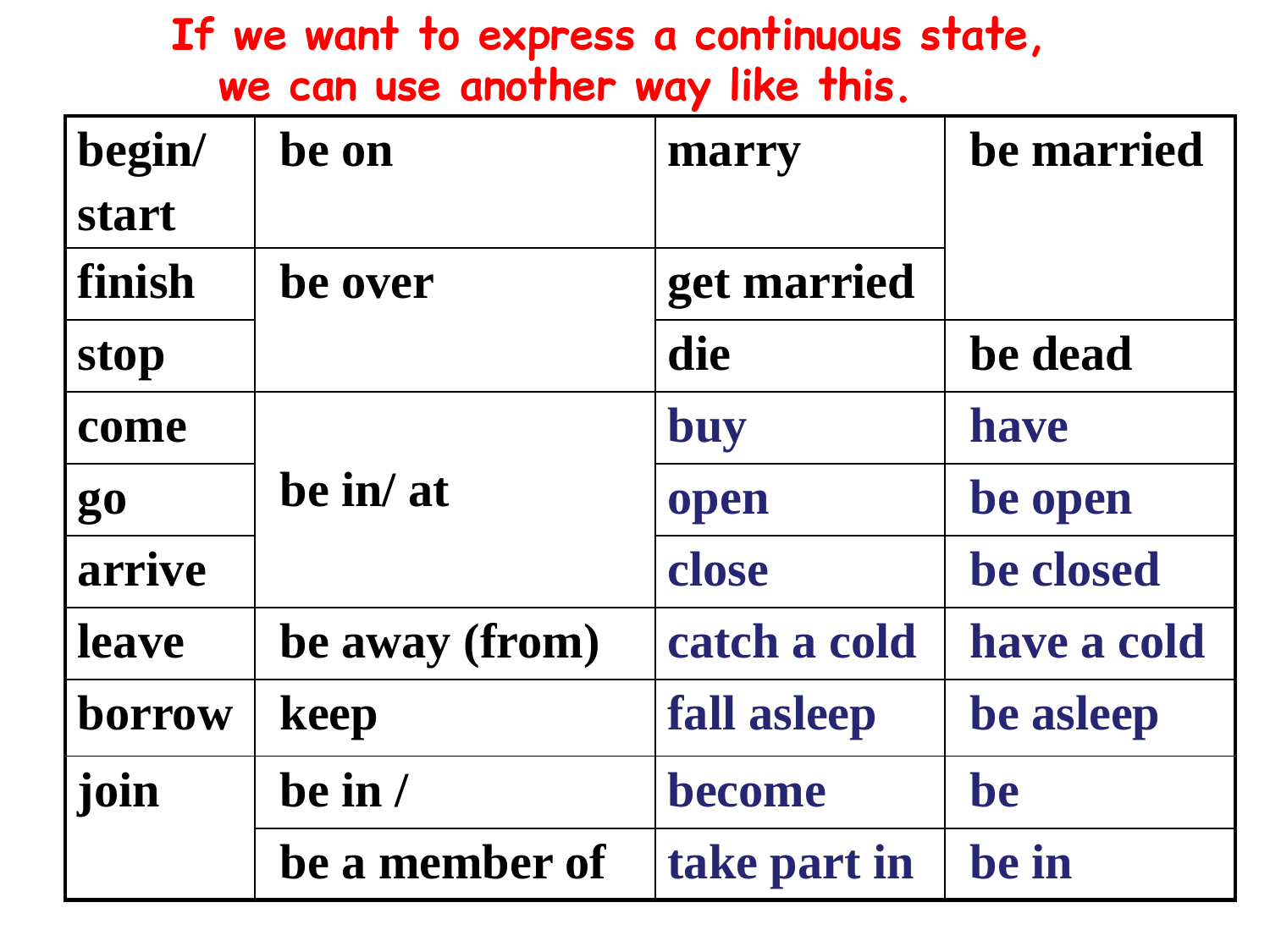

If we want to express a continuous state, we can use another way like this.
| begin/ start | be on | marry | be married |
| --- | --- | --- | --- |
| finish | be over | get married |  |
| stop |  | die | be dead |
| come | be in/ at | buy | have |
| go |  | open | be open |
| arrive |  | close | be closed |
| leave | be away (from) | catch a cold | have a cold |
| borrow | keep | fall asleep | be asleep |
| join | be in / | become | be |
|  | be a member of | take part in | be in |